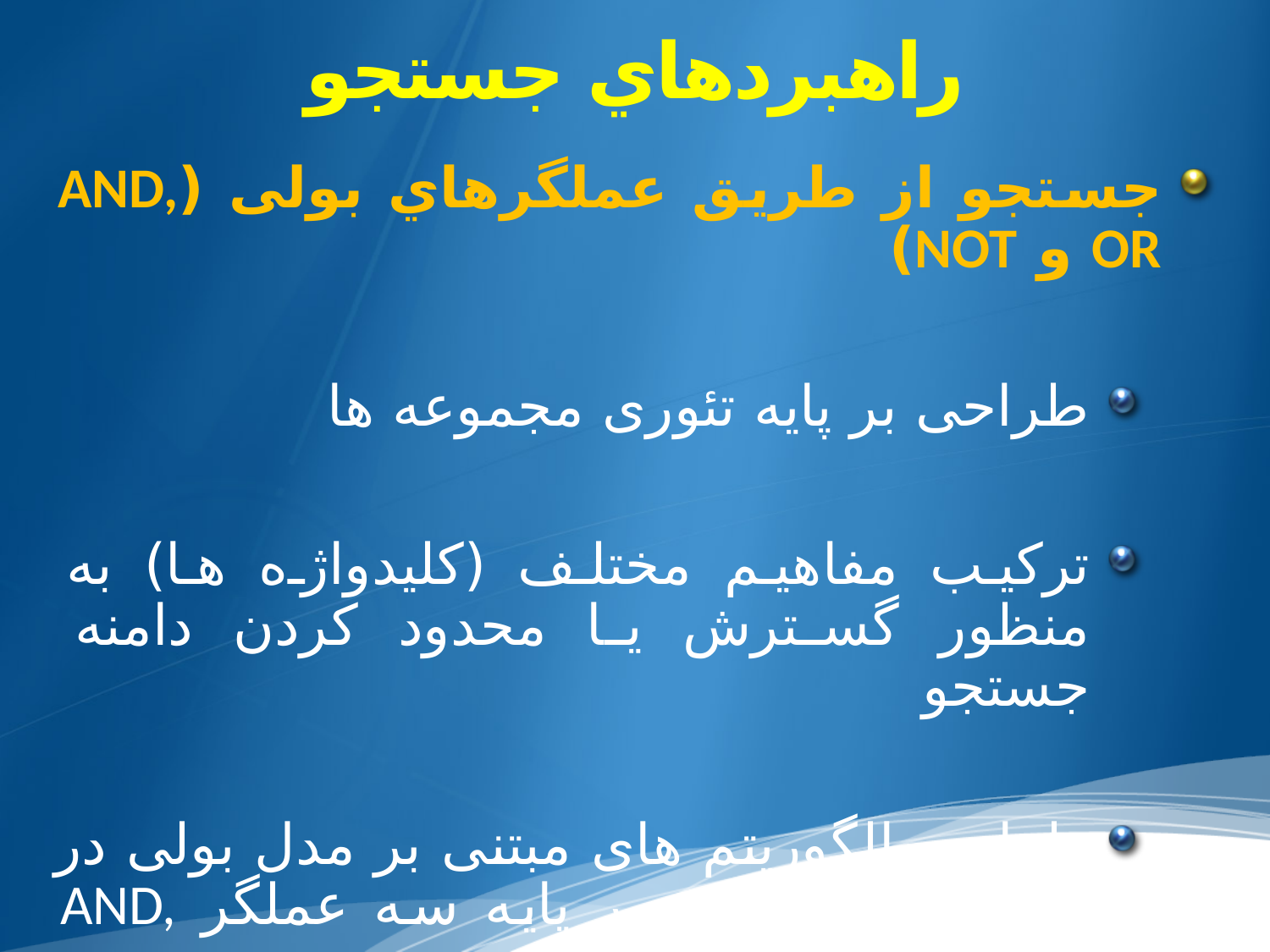

# راهبردهاي جستجو
جستجو از طريق عملگرهاي بولی (AND, OR و NOT)

طراحی بر پایه تئوری مجموعه ها

ترکیب مفاهيم مختلف (کليدواژه ها) به منظور گسترش يا محدود کردن دامنه جستجو

طراحی الگوریتم های مبتنی بر مدل بولی در ساده ترین حالت بر پایه سه عملگر AND, OR, NOT.